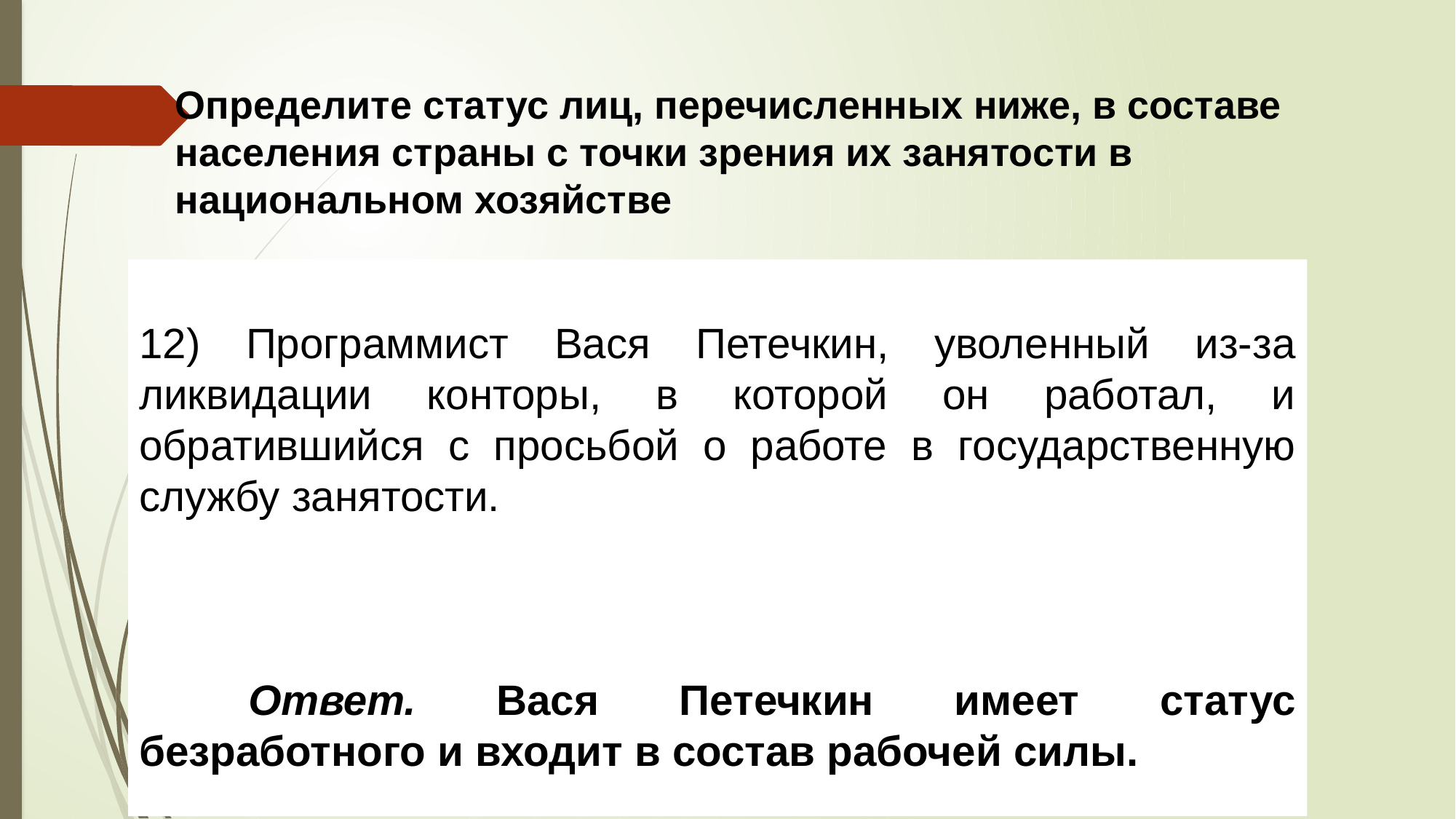

# Определите статус лиц, перечисленных ниже, в составе населения страны с точки зрения их занятости в национальном хозяйстве

12) Программист Вася Петечкин, уволенный из-за ликвида­ции конторы, в которой он работал, и обратившийся с прось­бой о работе в государственную службу занятости.

	Ответ. Вася Петечкин имеет статус безработного и входит в состав рабочей силы.